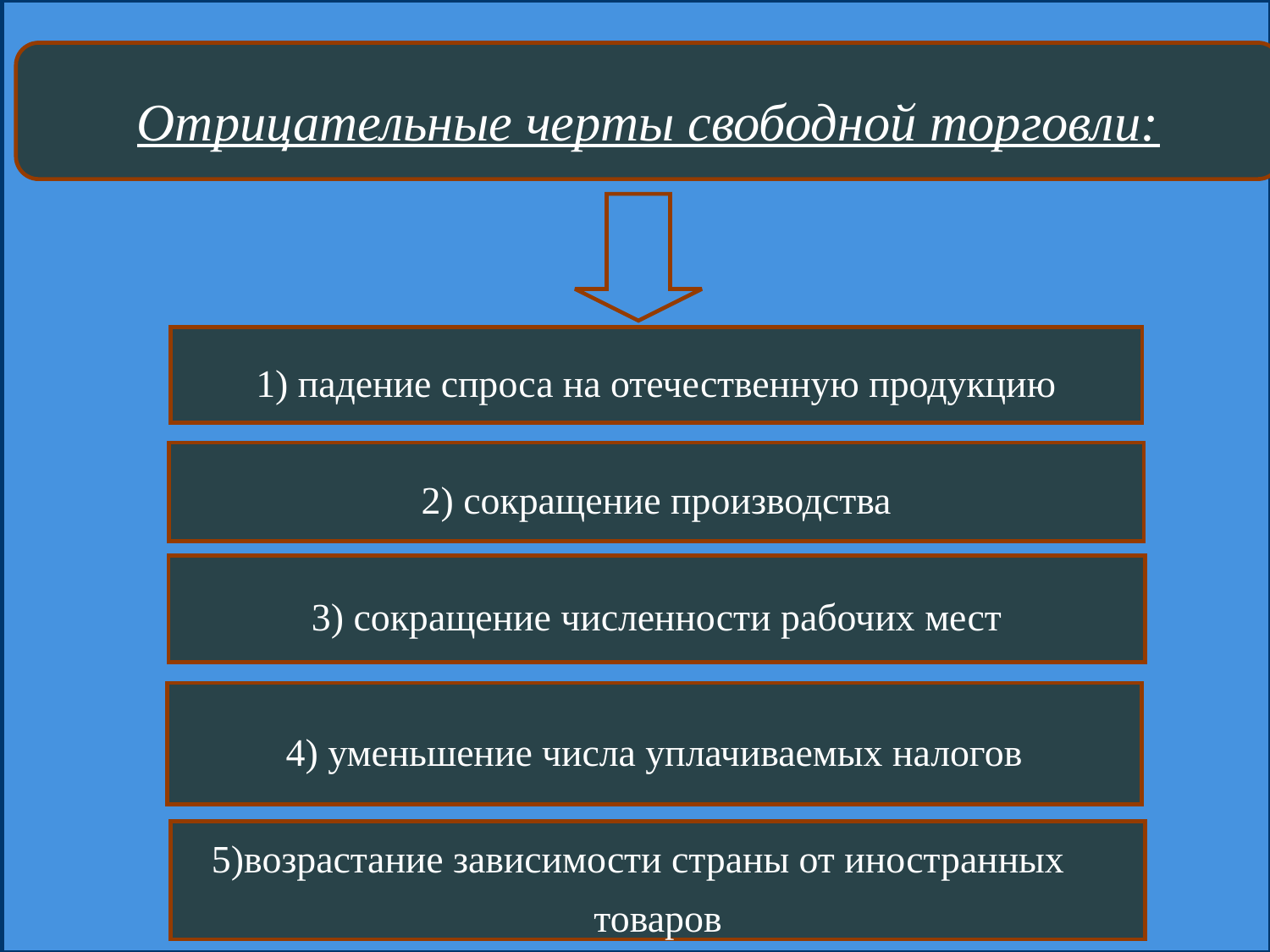

Отрицательные черты свободной торговли:

1) падение спроса на отечественную продукцию
2) сокращение производства
3) сокращение численности рабочих мест
4) уменьшение числа уплачиваемых налогов
5)возрастание зависимости страны от иностранных     товаров